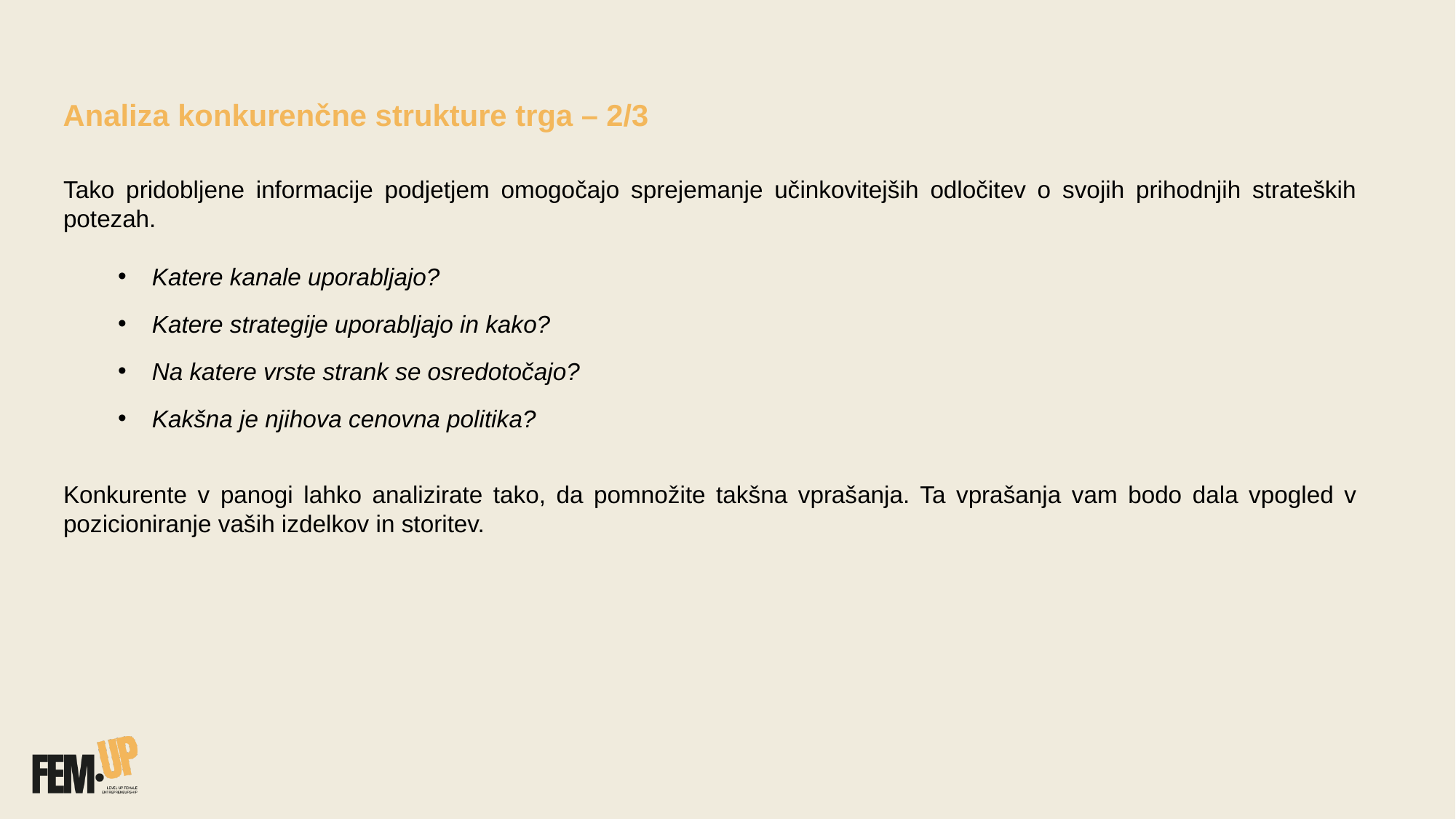

Analiza konkurenčne strukture trga – 2/3

Tako pridobljene informacije podjetjem omogočajo sprejemanje učinkovitejših odločitev o svojih prihodnjih strateških potezah.​​

Katere kanale uporabljajo?
Katere strategije uporabljajo in kako?
Na katere vrste strank se osredotočajo?
Kakšna je njihova cenovna politika?​

​Konkurente v panogi lahko analizirate tako, da pomnožite takšna vprašanja. Ta vprašanja vam bodo dala vpogled v pozicioniranje vaših izdelkov in storitev.​​
​